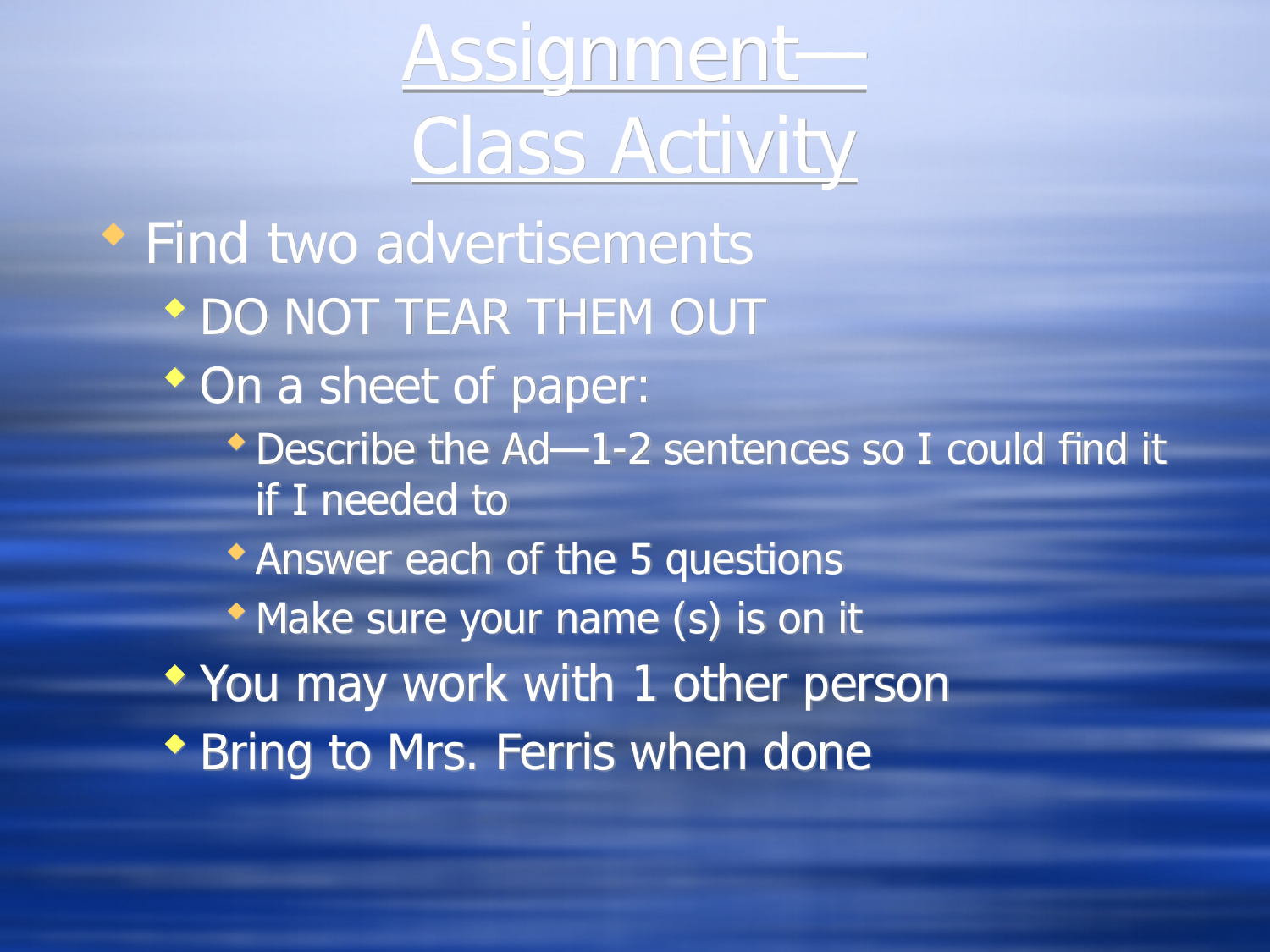

# Assignment— Class Activity
Find two advertisements
DO NOT TEAR THEM OUT
On a sheet of paper:
Describe the Ad—1-2 sentences so I could find it if I needed to
Answer each of the 5 questions
Make sure your name (s) is on it
You may work with 1 other person
Bring to Mrs. Ferris when done